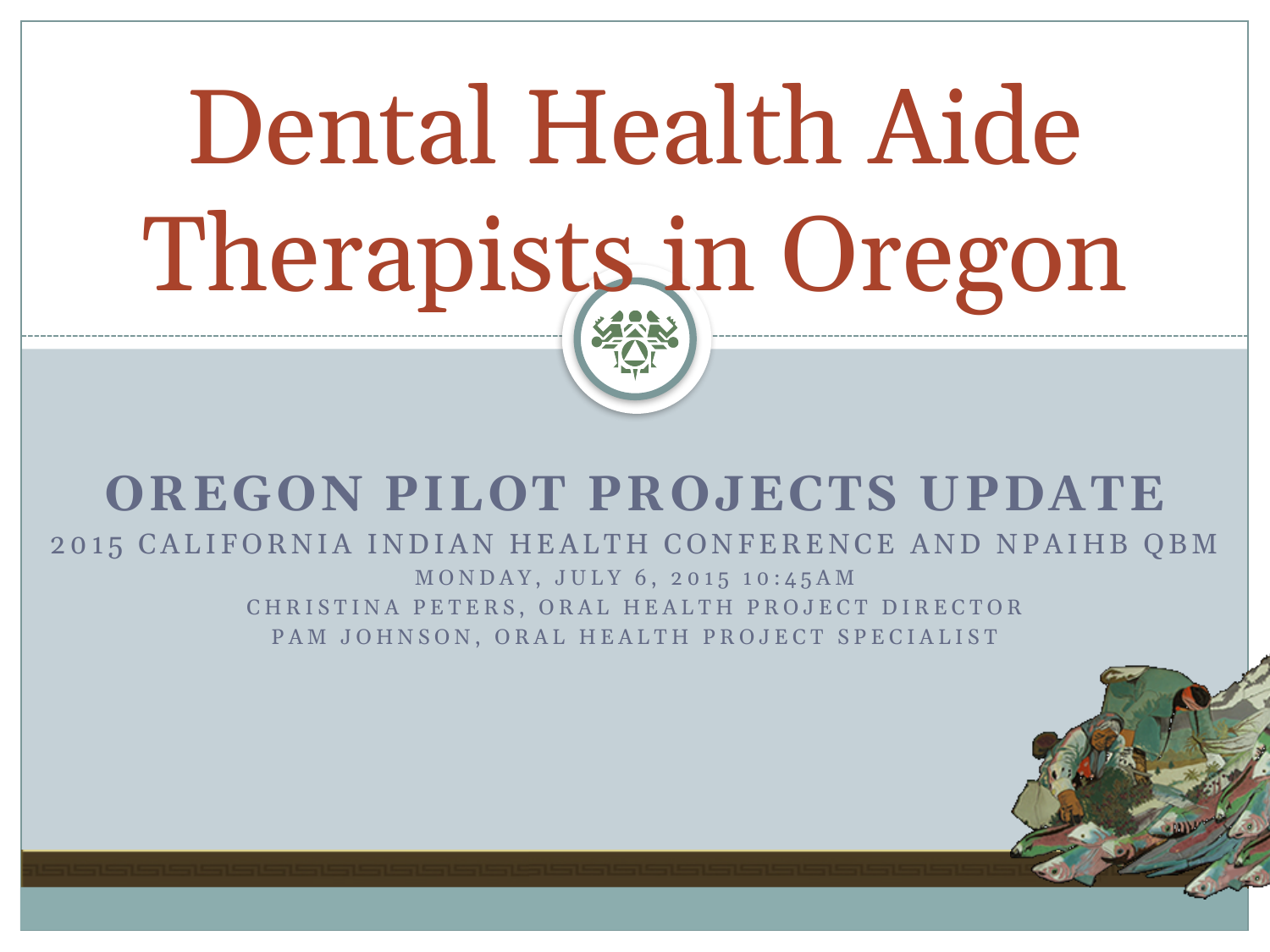

# Dental Health Aide Therapists in Oregon
Oregon Pilot Projects Update
2015 CALIFORNIA Indian Health Conference and NPAIHB QBM
Monday, July 6, 2015 10:45am
Christina Peters, Oral Health Project Director
Pam Johnson, Oral Health Project Specialist